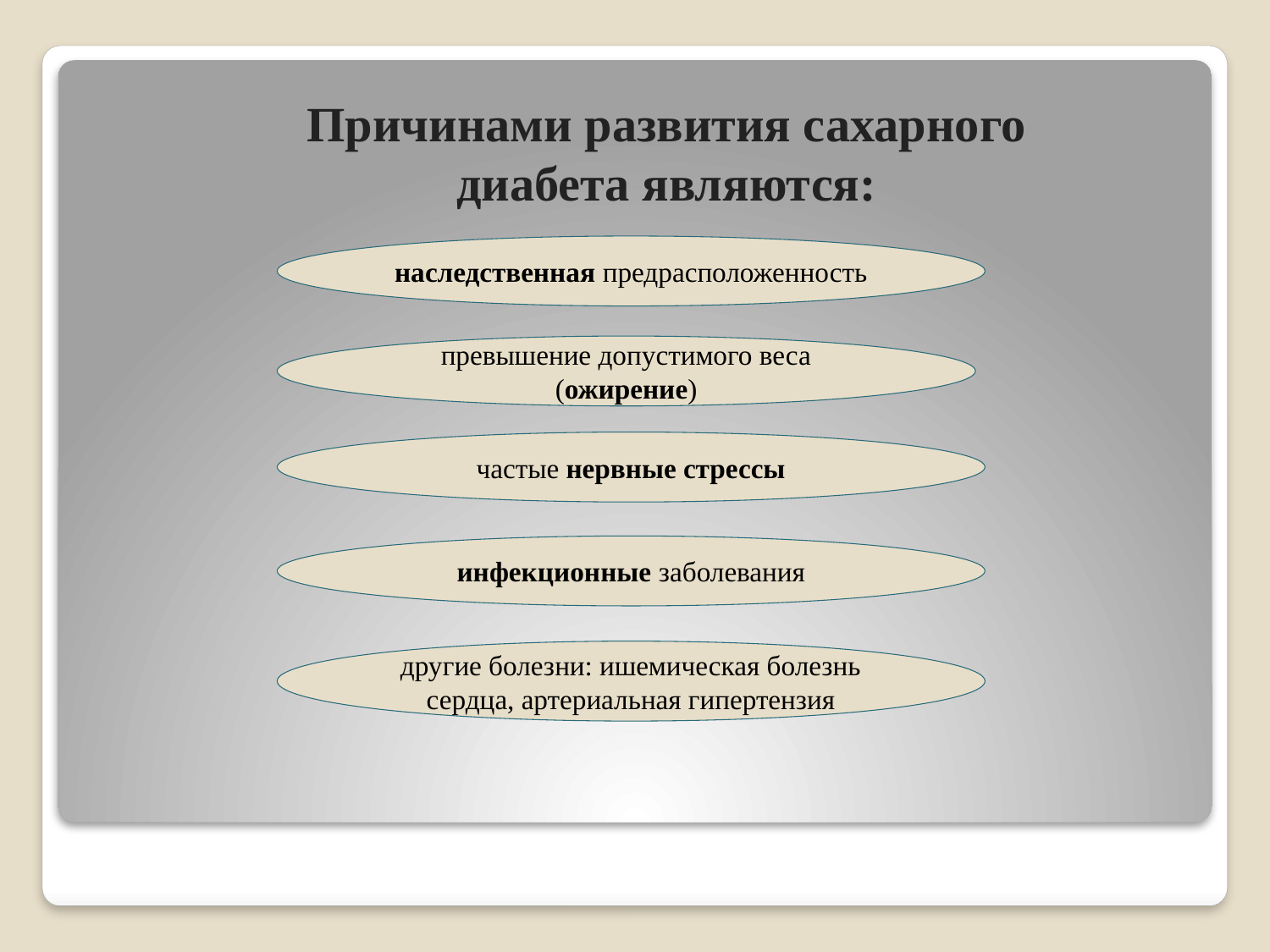

Причинами развития сахарного диабета являются:
наследственная предрасположенность
превышение допустимого веса (ожирение)
частые нервные стрессы
инфекционные заболевания
другие болезни: ишемическая болезнь сердца, артериальная гипертензия